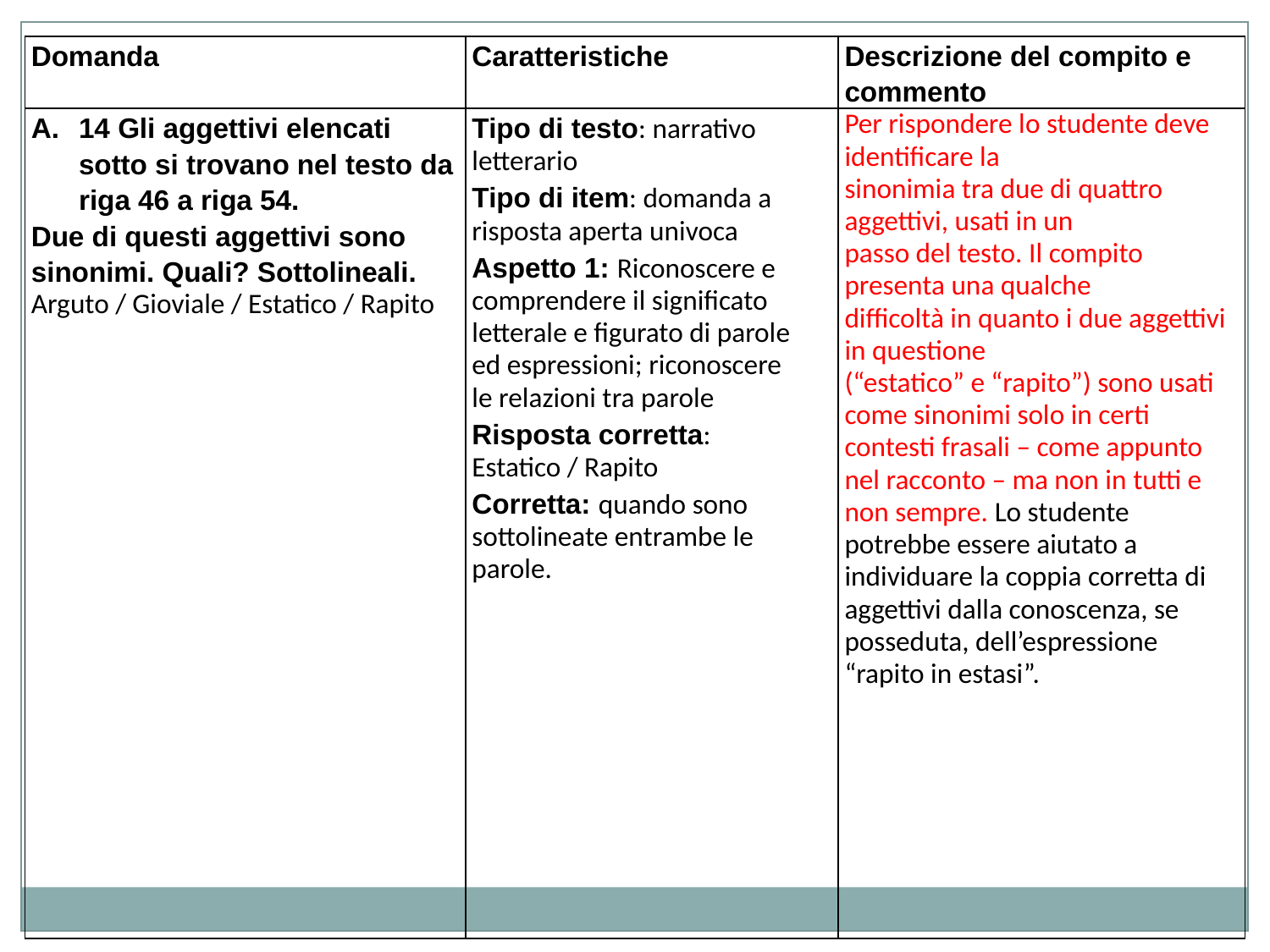

| Domanda | Caratteristiche | Descrizione del compito e commento |
| --- | --- | --- |
| 14 Gli aggettivi elencati sotto si trovano nel testo da riga 46 a riga 54. Due di questi aggettivi sono sinonimi. Quali? Sottolineali. Arguto / Gioviale / Estatico / Rapito | Tipo di testo: narrativo letterario Tipo di item: domanda a risposta aperta univoca Aspetto 1: Riconoscere e comprendere il significato letterale e figurato di parole ed espressioni; riconoscere le relazioni tra parole Risposta corretta: Estatico / Rapito Corretta: quando sono sottolineate entrambe le parole. | Per rispondere lo studente deve identificare la sinonimia tra due di quattro aggettivi, usati in un passo del testo. Il compito presenta una qualche difficoltà in quanto i due aggettivi in questione (“estatico” e “rapito”) sono usati come sinonimi solo in certi contesti frasali – come appunto nel racconto – ma non in tutti e non sempre. Lo studente potrebbe essere aiutato a individuare la coppia corretta di aggettivi dalla conoscenza, se posseduta, dell’espressione “rapito in estasi”. |